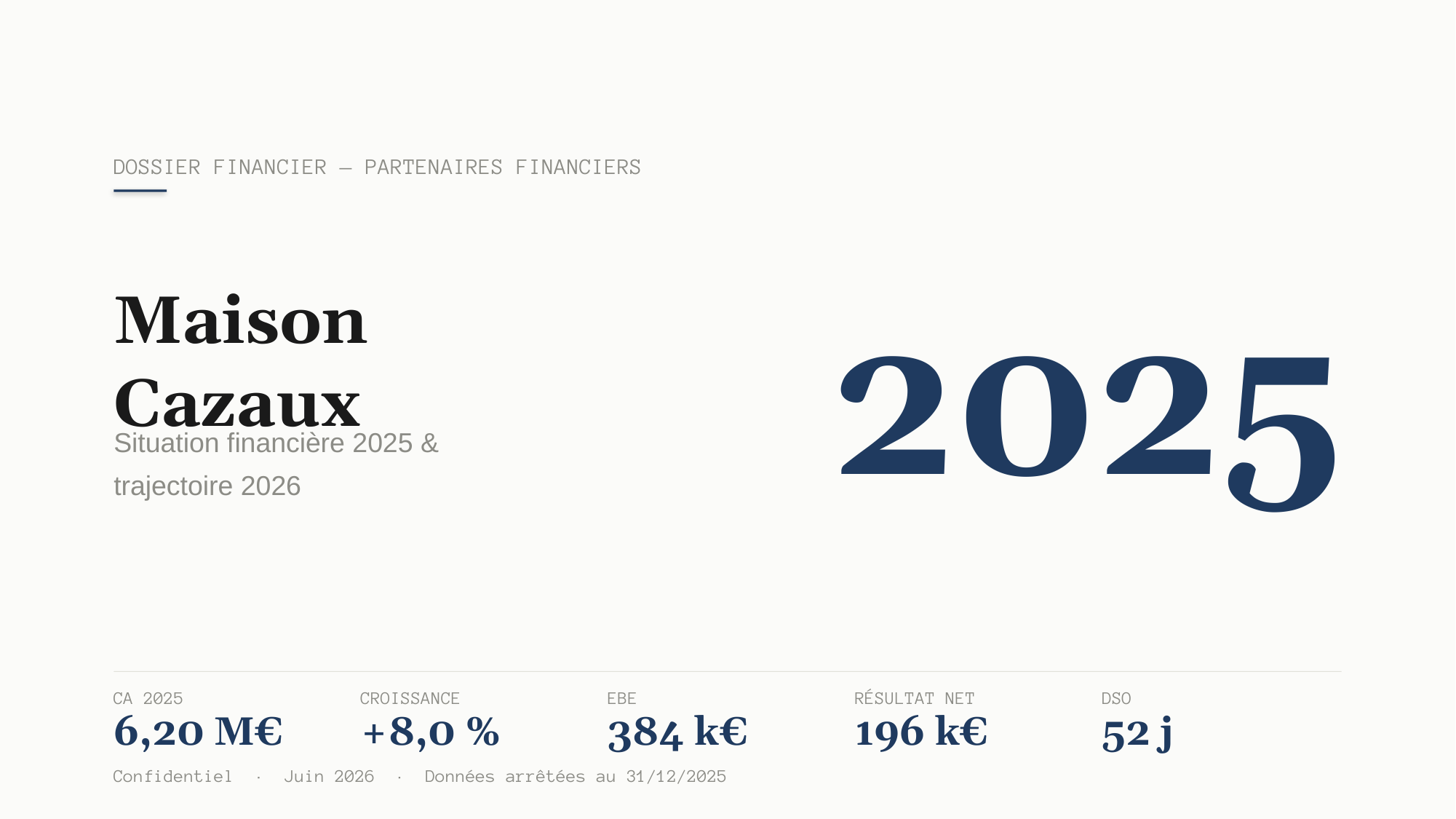

DOSSIER FINANCIER — PARTENAIRES FINANCIERS

2025
Maison Cazaux
Situation financière 2025 & trajectoire 2026

CA 2025
CROISSANCE
EBE
RÉSULTAT NET
DSO
6,20 M€
+8,0 %
384 k€
196 k€
52 j
Confidentiel  ·  Juin 2026  ·  Données arrêtées au 31/12/2025